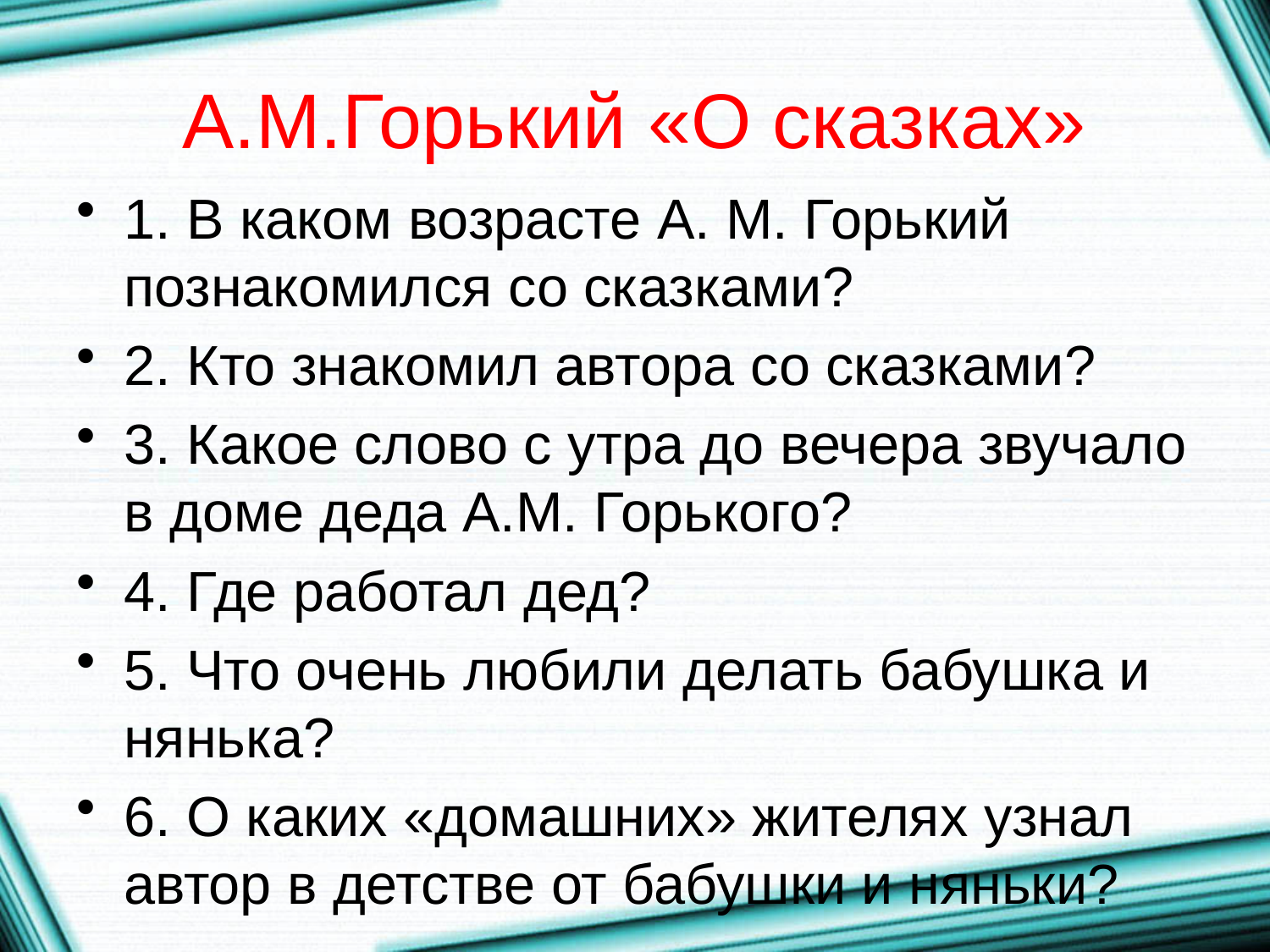

# А.М.Горький «О сказках»
1. В каком возрасте А. М. Горький познакомился со сказками?
2. Кто знакомил автора со сказками?
3. Какое слово с утра до вечера звучало в доме деда А.М. Горького?
4. Где работал дед?
5. Что очень любили делать бабушка и нянька?
6. О каких «домашних» жителях узнал автор в детстве от бабушки и няньки?